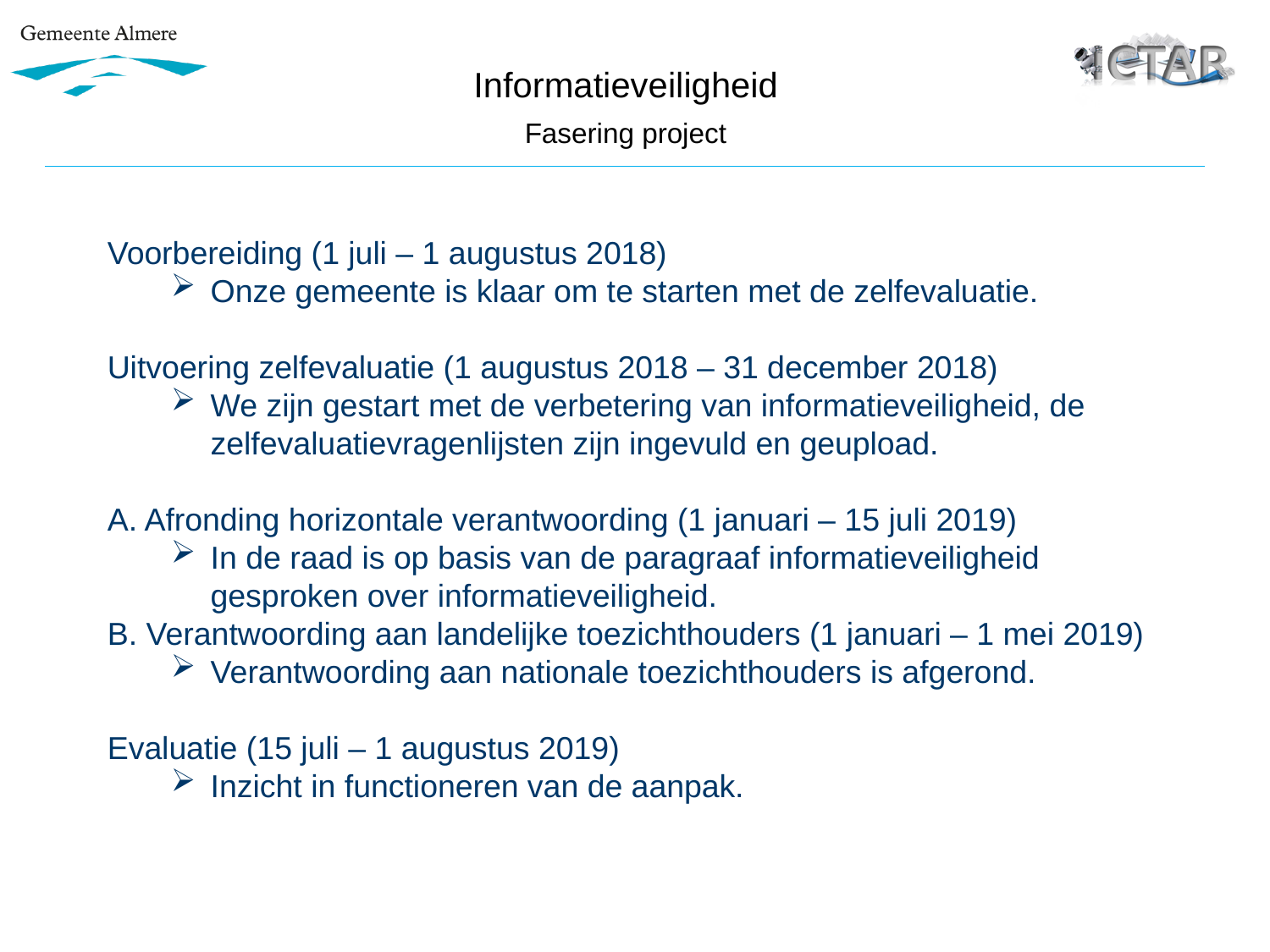

Informatieveiligheid
Fasering project
Voorbereiding (1 juli – 1 augustus 2018)
Onze gemeente is klaar om te starten met de zelfevaluatie.

Uitvoering zelfevaluatie (1 augustus 2018 – 31 december 2018)
We zijn gestart met de verbetering van informatieveiligheid, de zelfevaluatievragenlijsten zijn ingevuld en geupload.

A. Afronding horizontale verantwoording (1 januari – 15 juli 2019)
In de raad is op basis van de paragraaf informatieveiligheid gesproken over informatieveiligheid.
B. Verantwoording aan landelijke toezichthouders (1 januari – 1 mei 2019)
Verantwoording aan nationale toezichthouders is afgerond.

Evaluatie (15 juli – 1 augustus 2019)
Inzicht in functioneren van de aanpak.